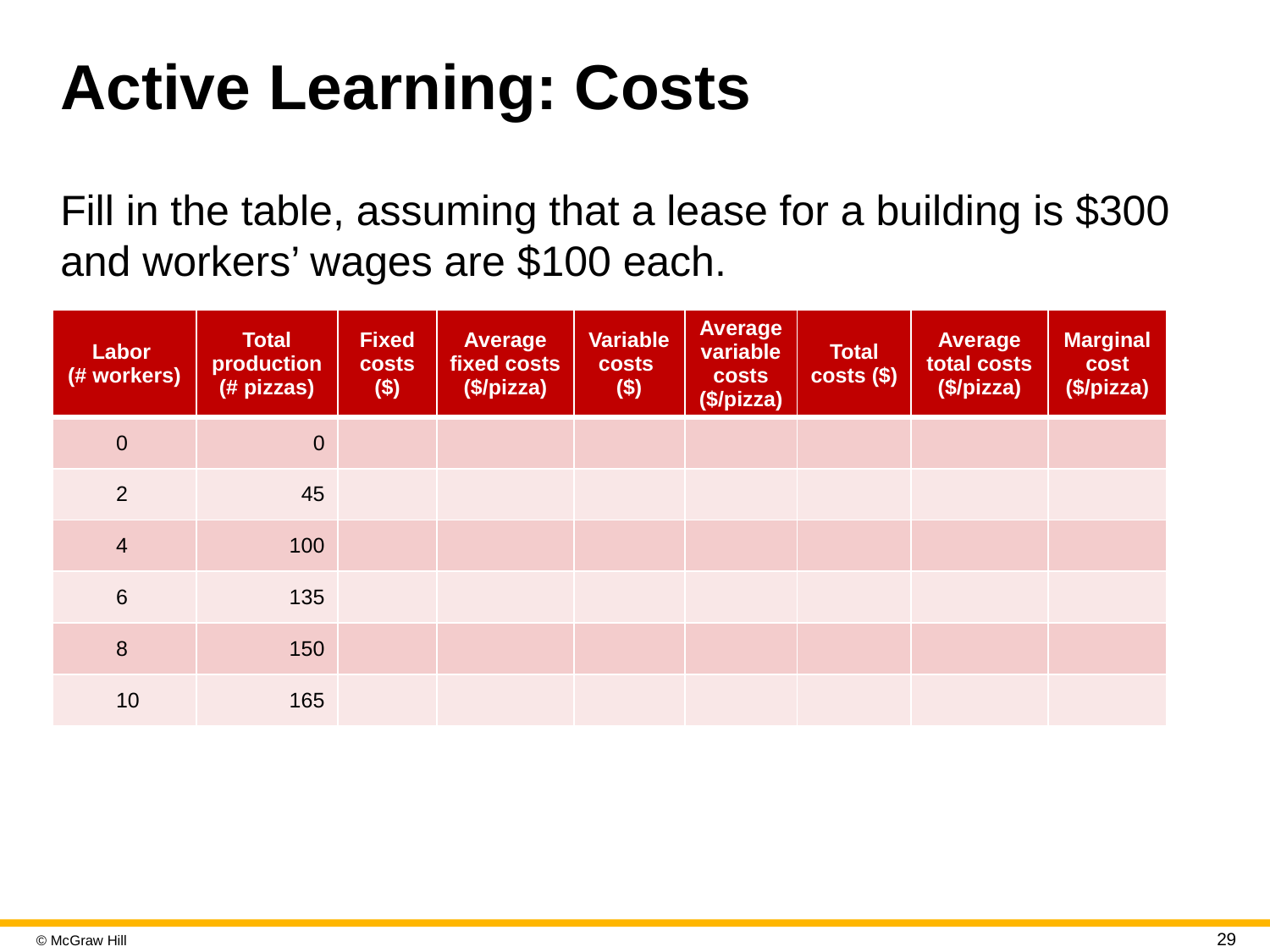

# Active Learning: Costs
Fill in the table, assuming that a lease for a building is $300 and workers’ wages are $100 each.
| Labor (# workers) | Total production (# pizzas) | Fixed costs ($) | Average fixed costs ($/pizza) | Variable costs ($) | Average variable costs ($/pizza) | Total costs ($) | Average total costs ($/pizza) | Marginal cost ($/pizza) |
| --- | --- | --- | --- | --- | --- | --- | --- | --- |
| 0 | 0 |  |  |  |  |  |  |  |
| 2 | 45 |  |  |  |  |  |  |  |
| 4 | 100 |  |  |  |  |  |  |  |
| 6 | 135 |  |  |  |  |  |  |  |
| 8 | 150 |  |  |  |  |  |  |  |
| 10 | 165 |  |  |  |  |  |  |  |